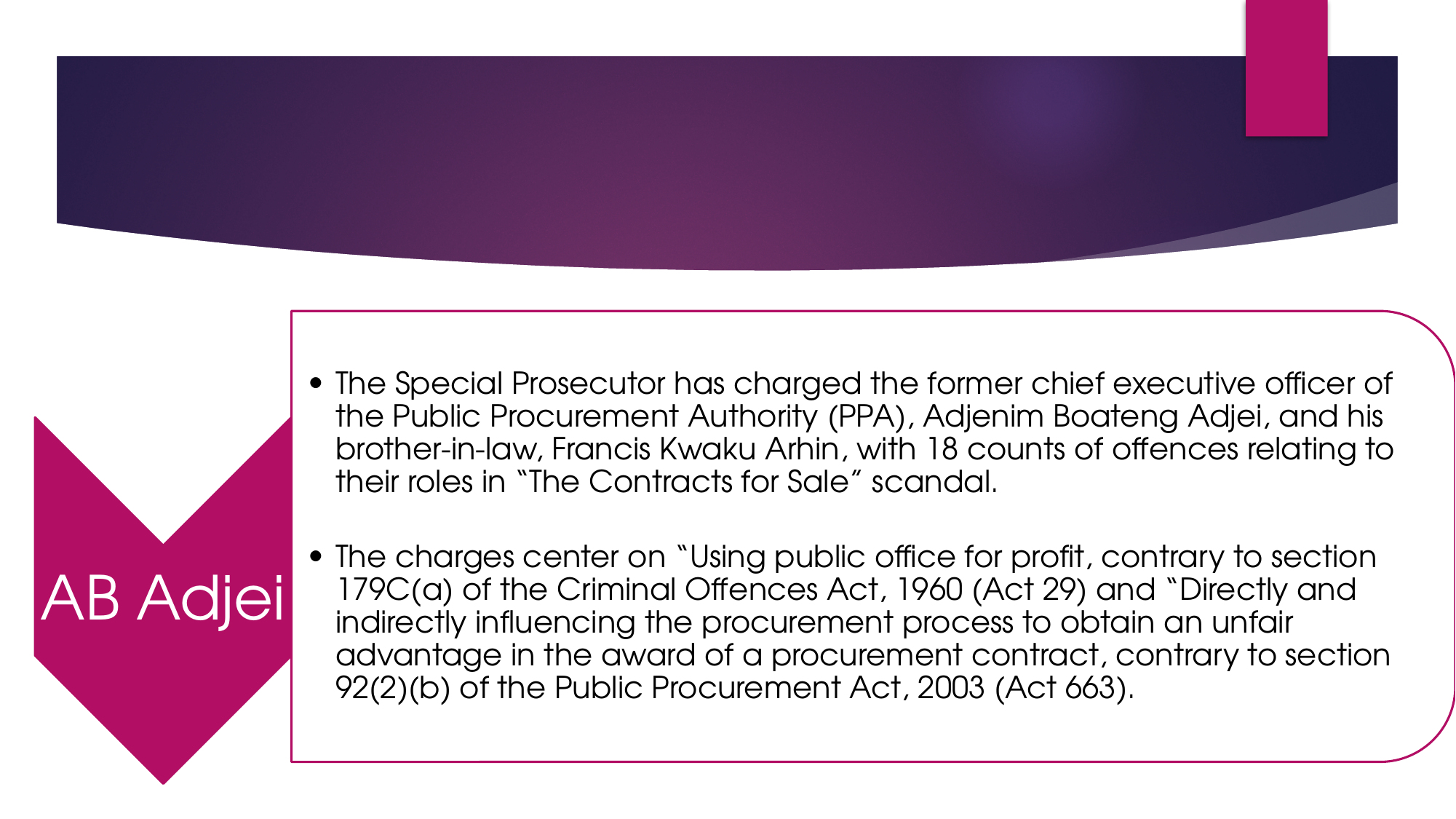

#

The Special Prosecutor has charged the former chief executive officer of the Public Procurement Authority (PPA), Adjenim Boateng Adjei, and his brother-in-law, Francis Kwaku Arhin, with 18 counts of offences relating to their roles in “The Contracts for Sale” scandal.

The charges center on “Using public office for profit, contrary to section 179C(a) of the Criminal Offences Act, 1960 (Act 29) and “Directly and indirectly influencing the procurement process to obtain an unfair advantage in the award of a procurement contract, contrary to section 92(2)(b) of the Public Procurement Act, 2003 (Act 663).

AB Adjei